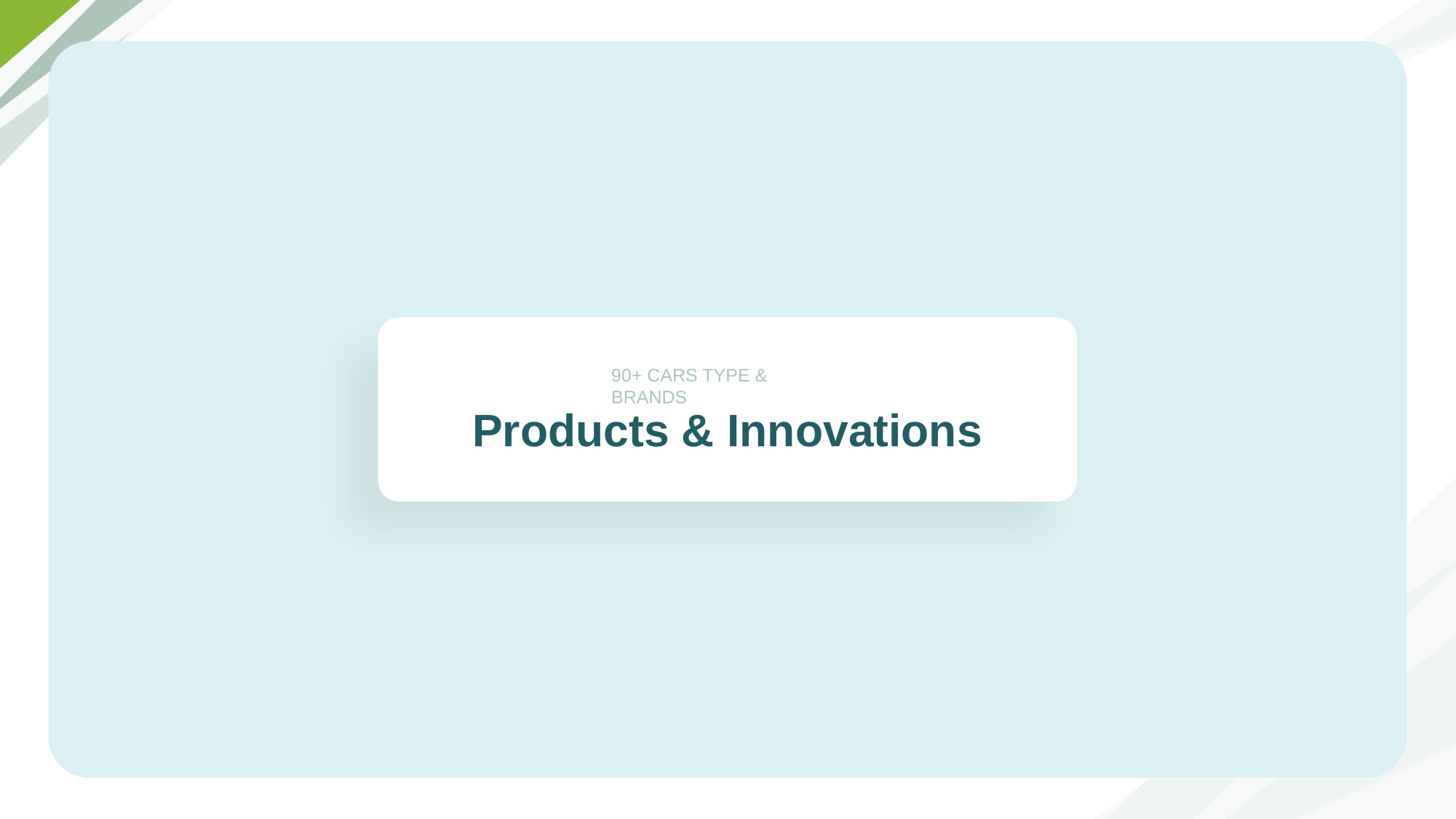

90+ CARS TYPE & BRANDS
# Products & Innovations